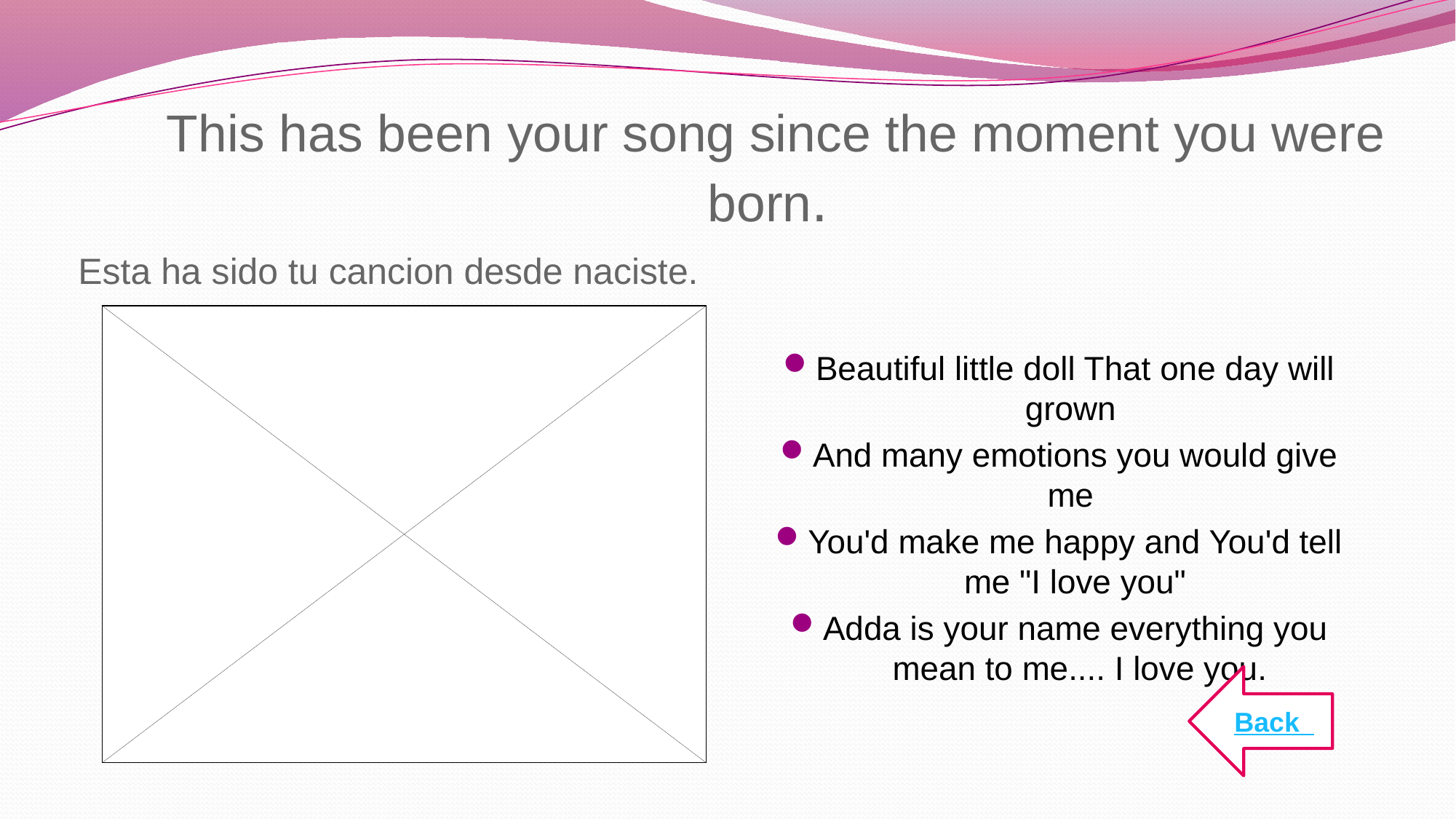

# This has been your song since the moment you were born.
Esta ha sido tu cancion desde naciste.

Beautiful little doll That one day will grown
And many emotions you would give me
You'd make me happy and You'd tell me "I love you"
Adda is your name everything you  mean to me.... I love you.

Back